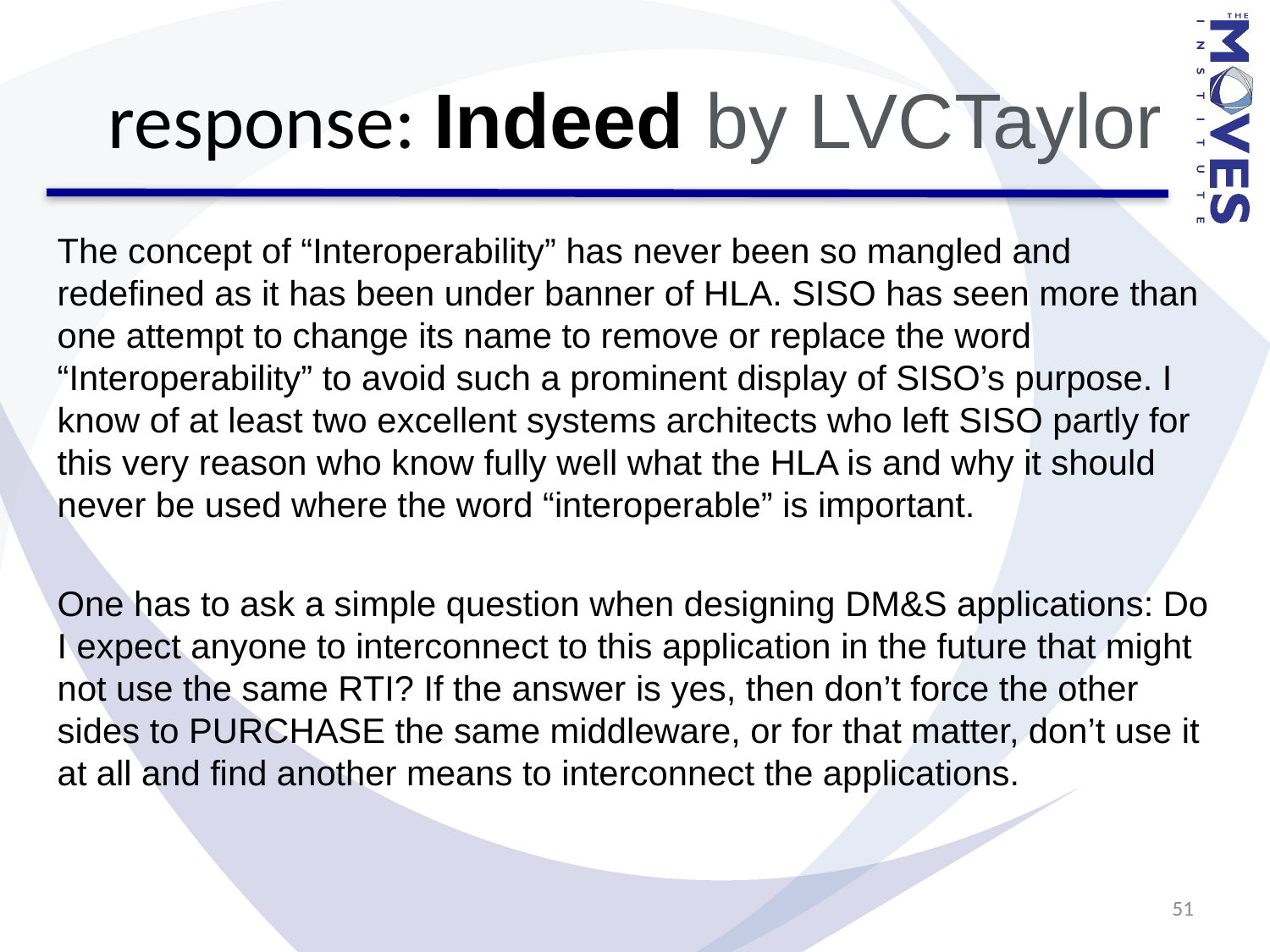

# response: Indeed by LVCTaylor
The concept of “Interoperability” has never been so mangled and redefined as it has been under banner of HLA. SISO has seen more than one attempt to change its name to remove or replace the word “Interoperability” to avoid such a prominent display of SISO’s purpose. I know of at least two excellent systems architects who left SISO partly for this very reason who know fully well what the HLA is and why it should never be used where the word “interoperable” is important.

One has to ask a simple question when designing DM&S applications: Do I expect anyone to interconnect to this application in the future that might not use the same RTI? If the answer is yes, then don’t force the other sides to PURCHASE the same middleware, or for that matter, don’t use it at all and find another means to interconnect the applications.
51